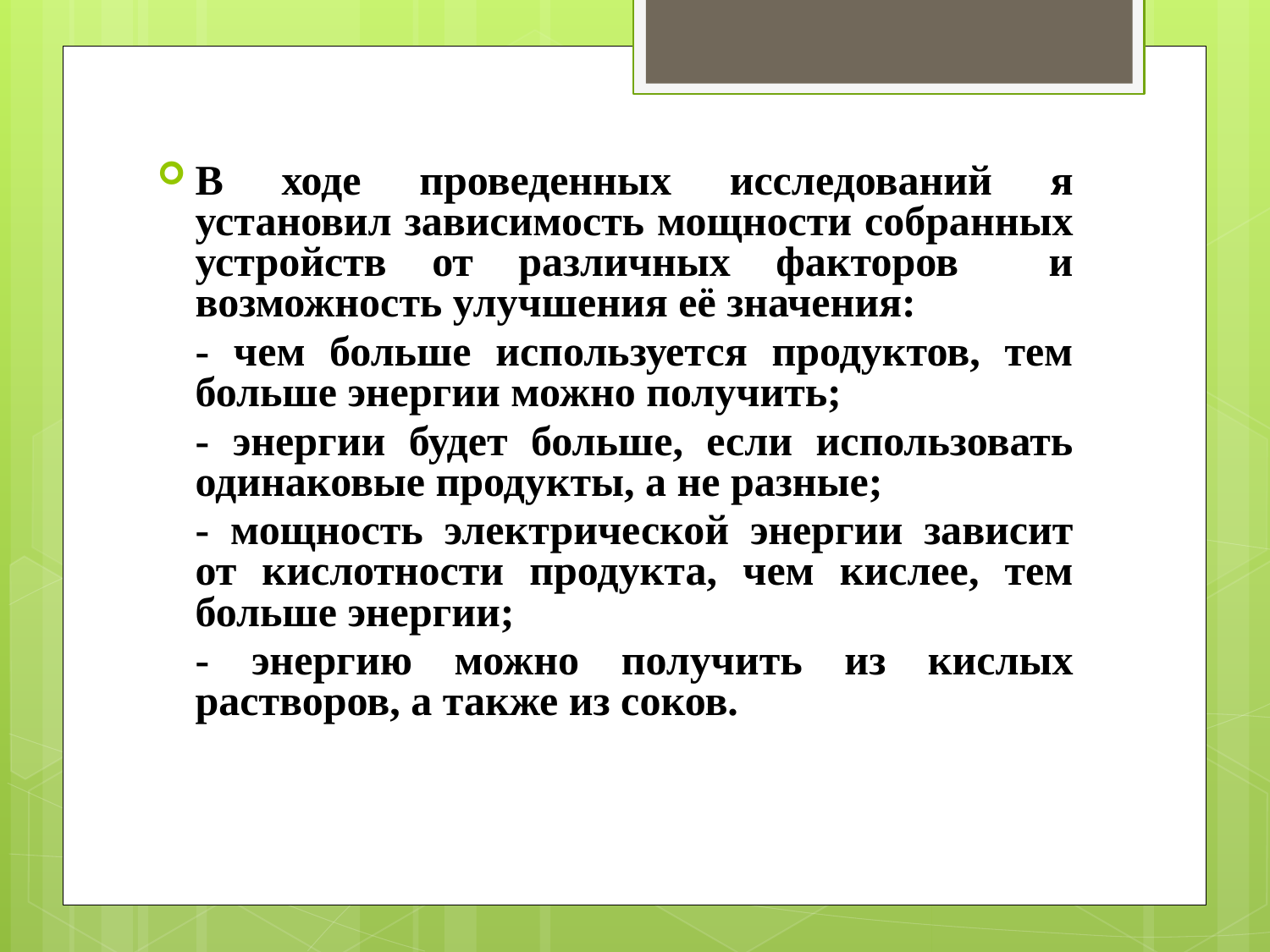

#
В ходе проведенных исследований я установил зависимость мощности собранных устройств от различных факторов  и возможность улучшения её значения:
	- чем больше используется продуктов, тем больше энергии можно получить;
	- энергии будет больше, если использовать одинаковые продукты, а не разные;
	- мощность электрической энергии зависит от кислотности продукта, чем кислее, тем больше энергии;
	- энергию можно получить из кислых растворов, а также из соков.